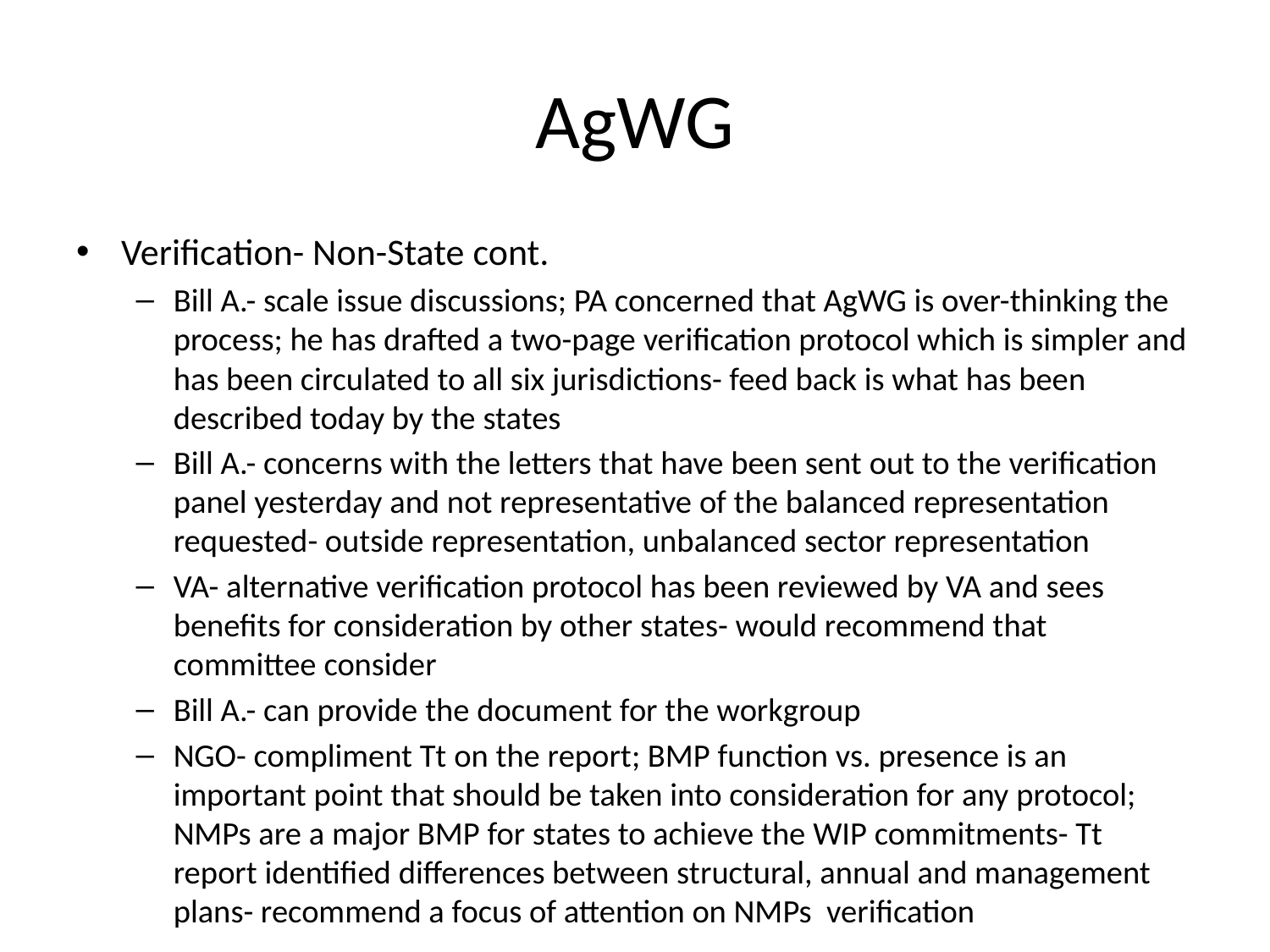

# AgWG
Verification- Non-State cont.
Bill A.- scale issue discussions; PA concerned that AgWG is over-thinking the process; he has drafted a two-page verification protocol which is simpler and has been circulated to all six jurisdictions- feed back is what has been described today by the states
Bill A.- concerns with the letters that have been sent out to the verification panel yesterday and not representative of the balanced representation requested- outside representation, unbalanced sector representation
VA- alternative verification protocol has been reviewed by VA and sees benefits for consideration by other states- would recommend that committee consider
Bill A.- can provide the document for the workgroup
NGO- compliment Tt on the report; BMP function vs. presence is an important point that should be taken into consideration for any protocol; NMPs are a major BMP for states to achieve the WIP commitments- Tt report identified differences between structural, annual and management plans- recommend a focus of attention on NMPs  verification